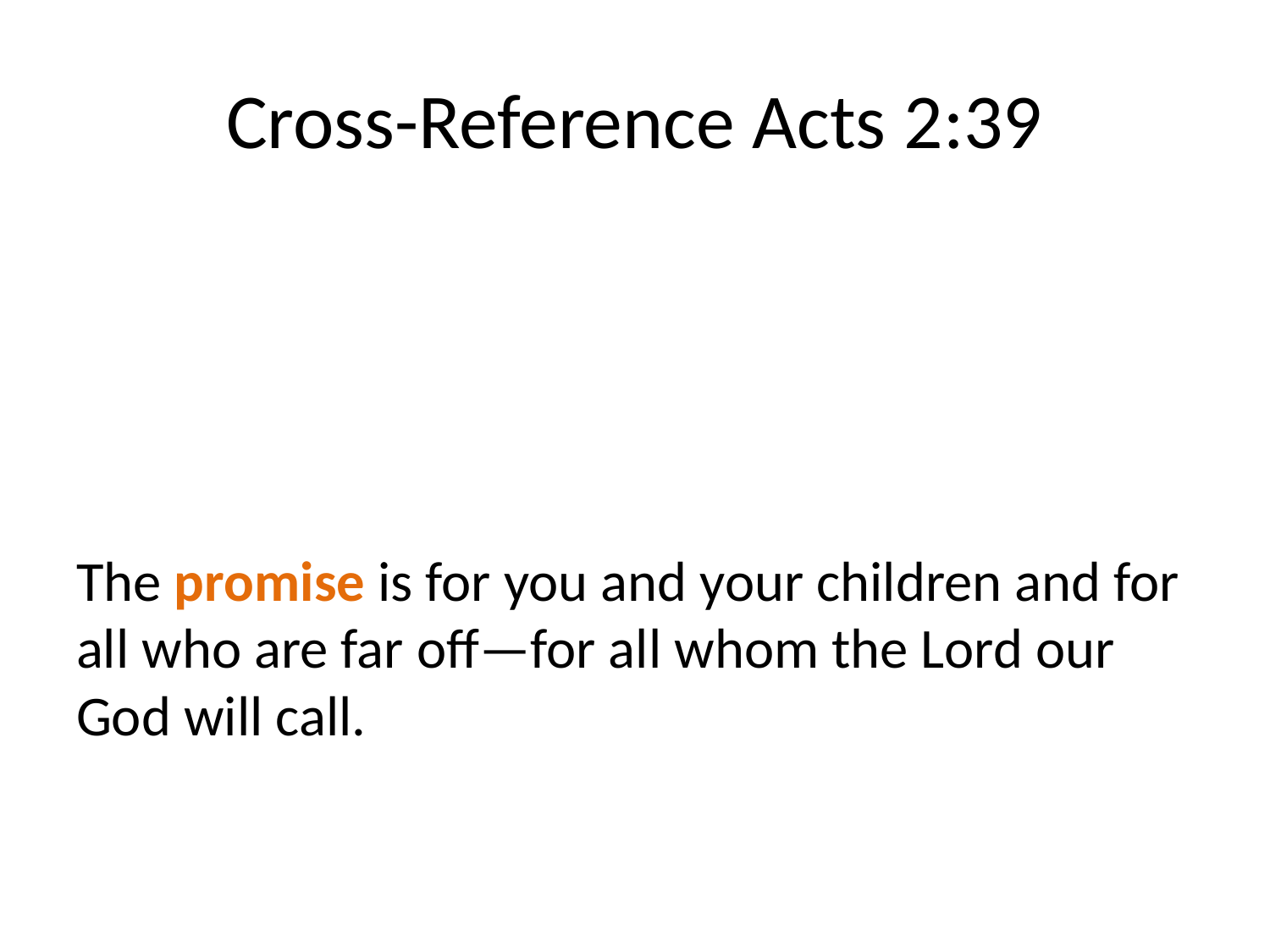

# Cross-Reference Acts 2:39

The promise is for you and your children and for all who are far off—for all whom the Lord our God will call.